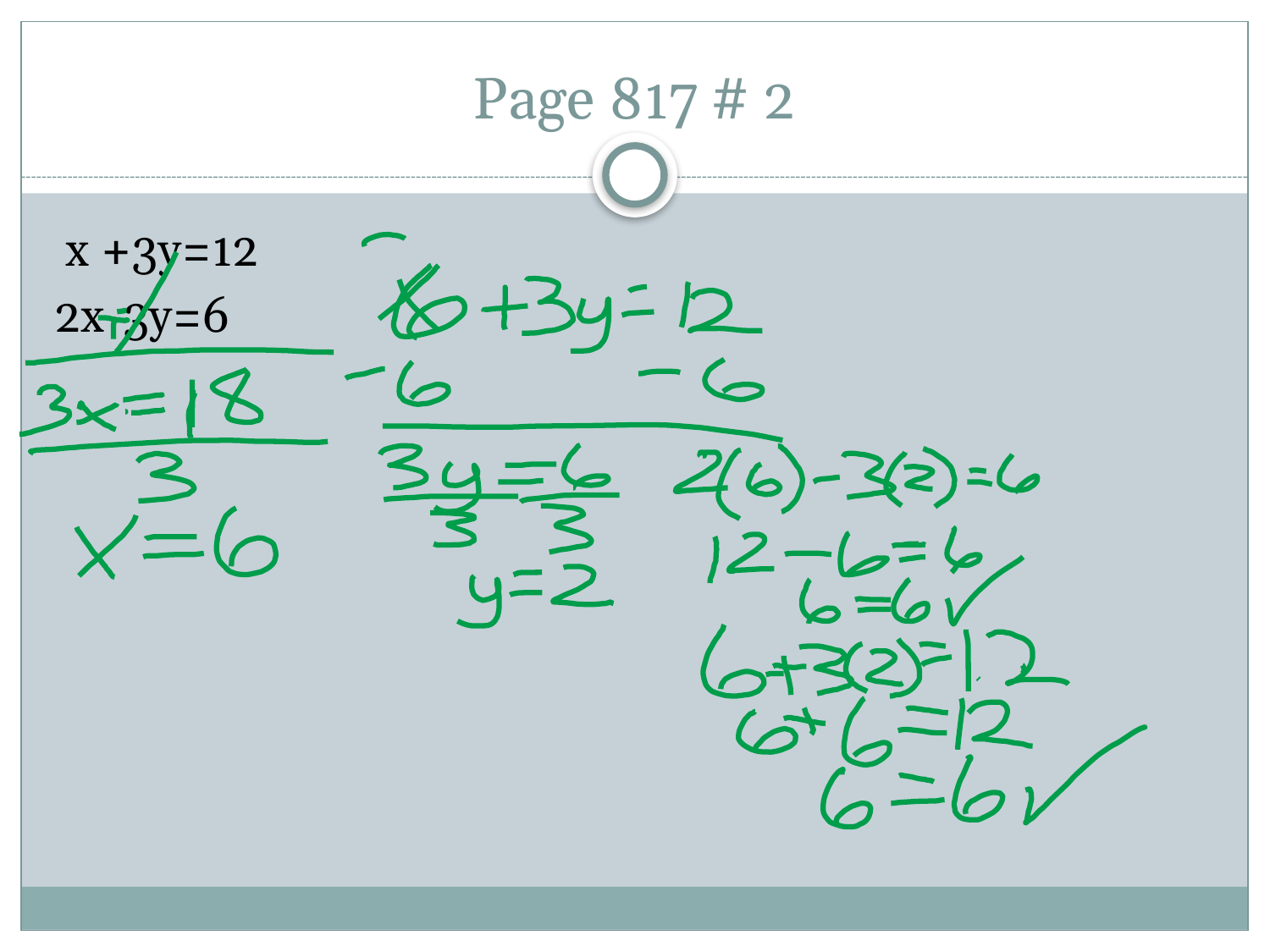

# Page 817 # 2
 x +3y=12
2x-3y=6